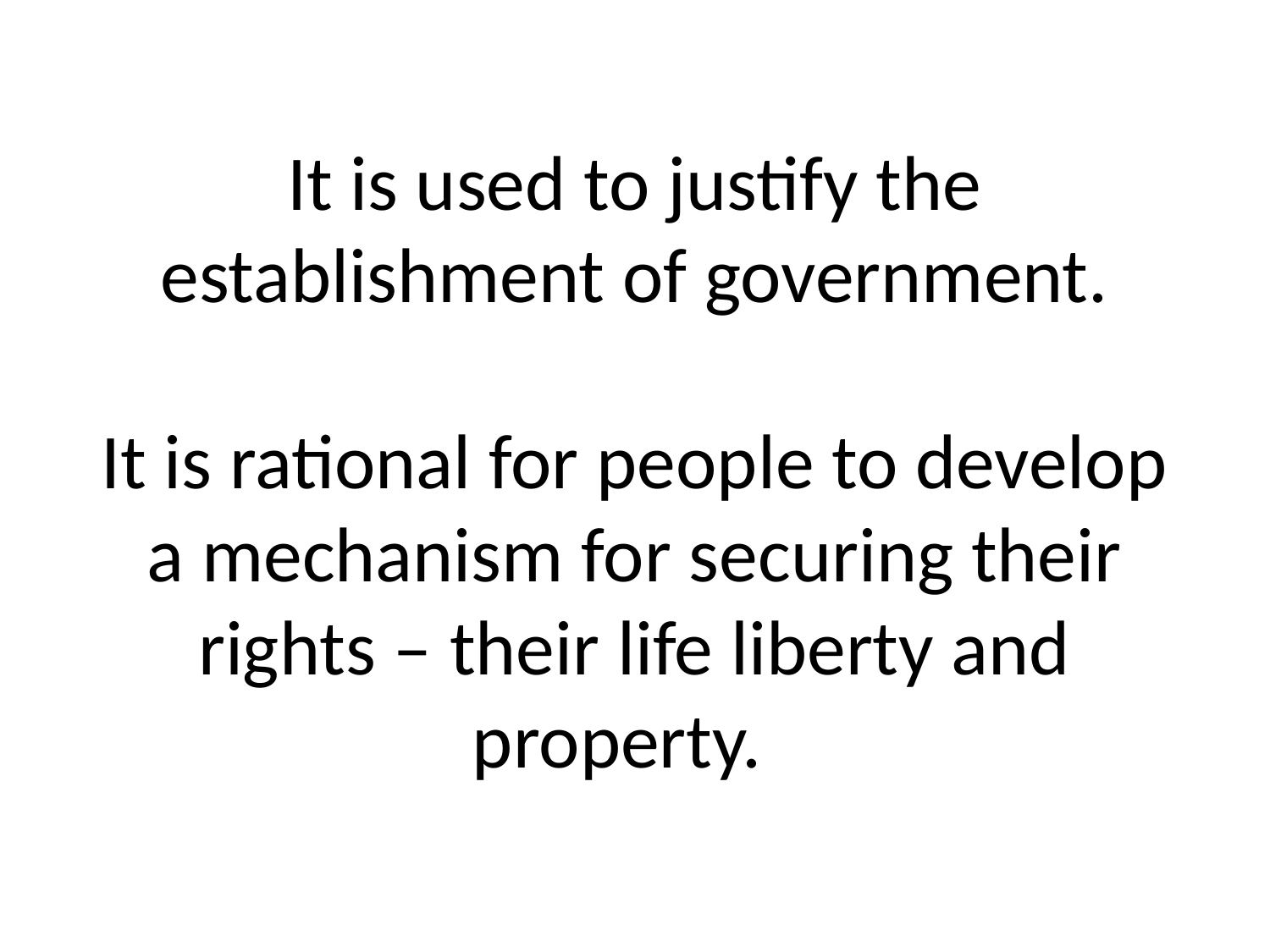

# It is used to justify the establishment of government. It is rational for people to develop a mechanism for securing their rights – their life liberty and property.